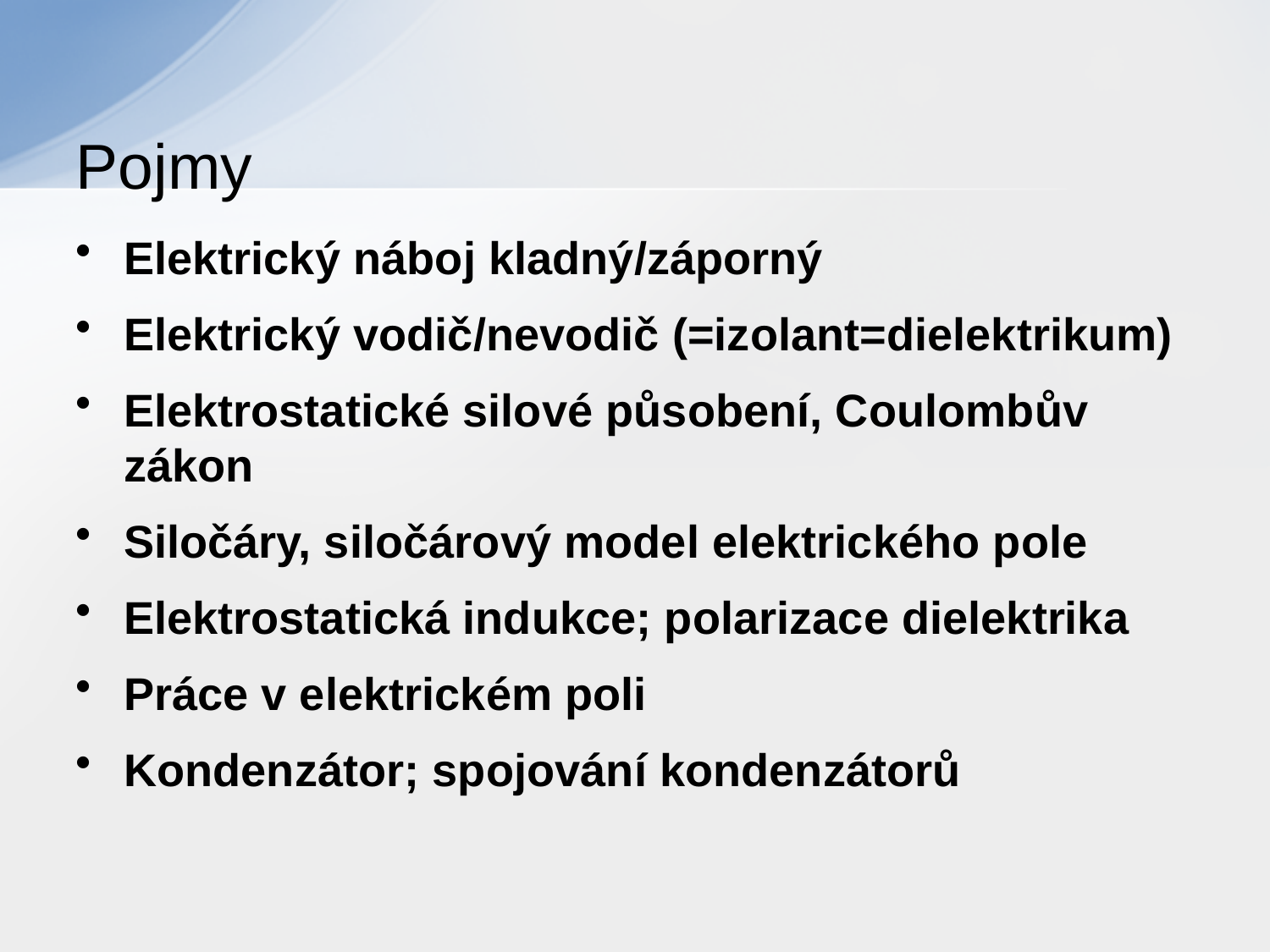

# Pojmy
Elektrický náboj kladný/záporný
Elektrický vodič/nevodič (=izolant=dielektrikum)
Elektrostatické silové působení, Coulombův zákon
Siločáry, siločárový model elektrického pole
Elektrostatická indukce; polarizace dielektrika
Práce v elektrickém poli
Kondenzátor; spojování kondenzátorů